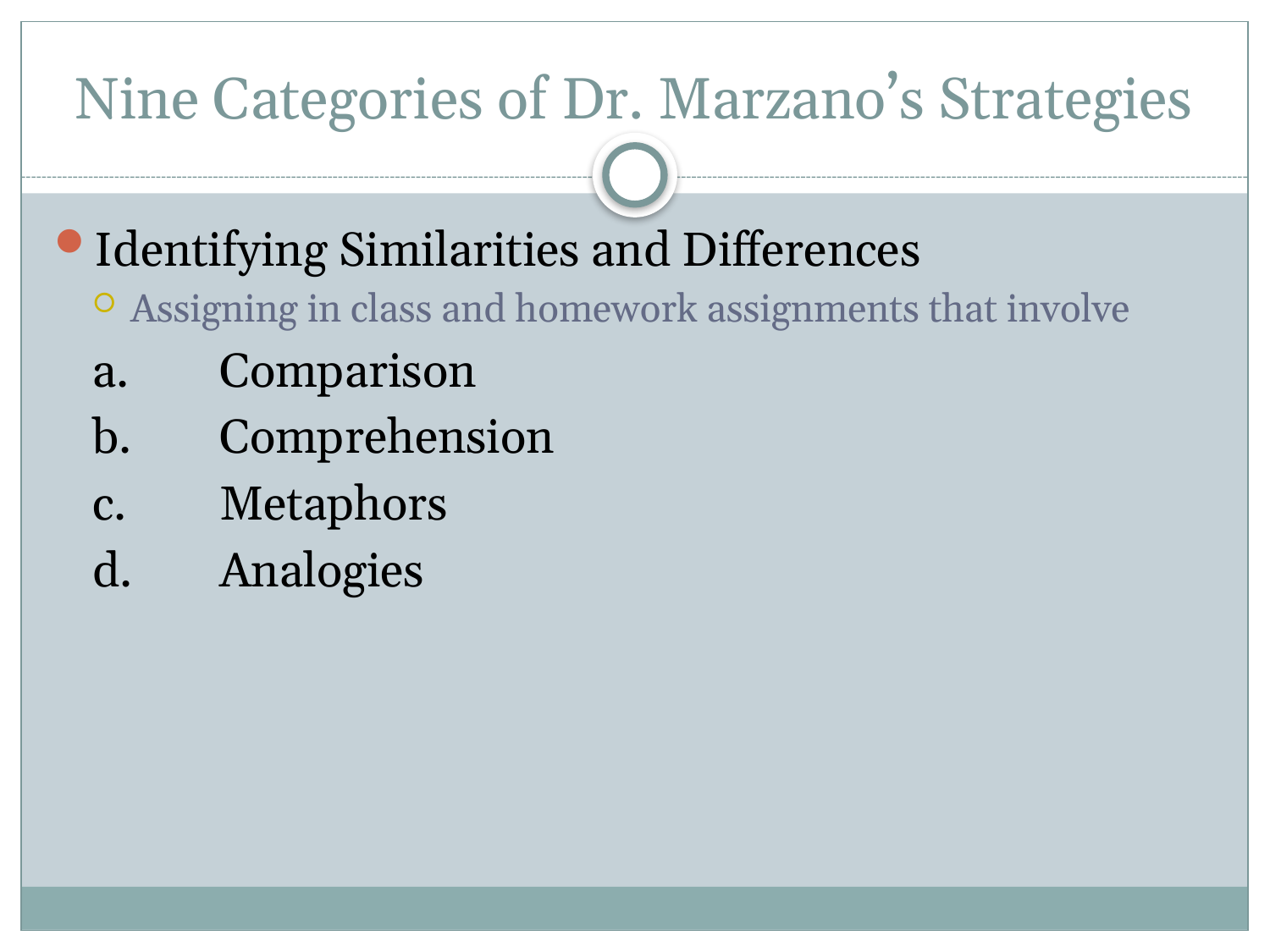

# Nine Categories of Dr. Marzano’s Strategies
Identifying Similarities and Differences
Assigning in class and homework assignments that involve
	a. 	Comparison
	b.	Comprehension
	c.	Metaphors
	d.	Analogies